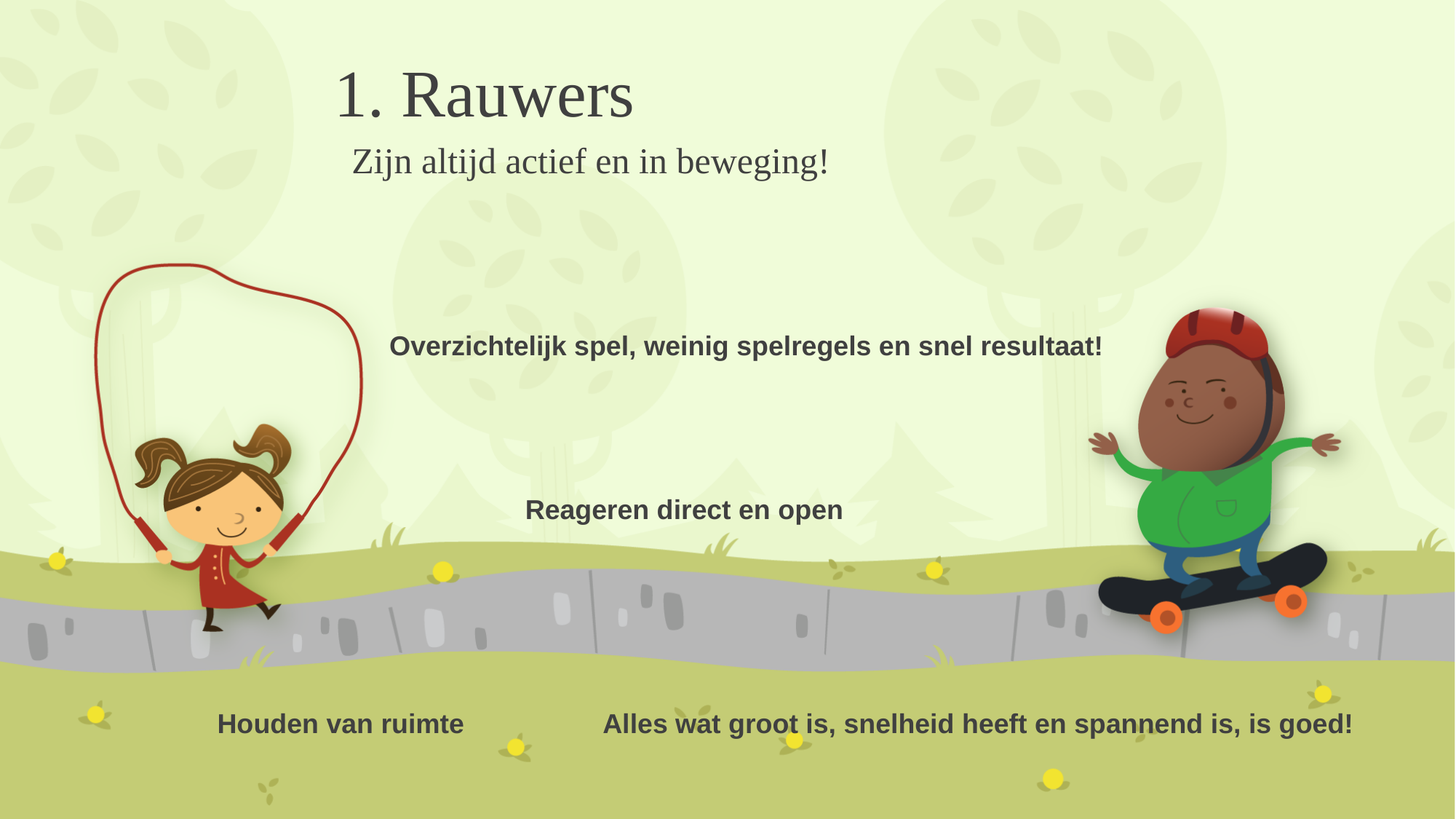

# 1. Rauwers
Zijn altijd actief en in beweging!
Overzichtelijk spel, weinig spelregels en snel resultaat!
Reageren direct en open
Houden van ruimte
Alles wat groot is, snelheid heeft en spannend is, is goed!